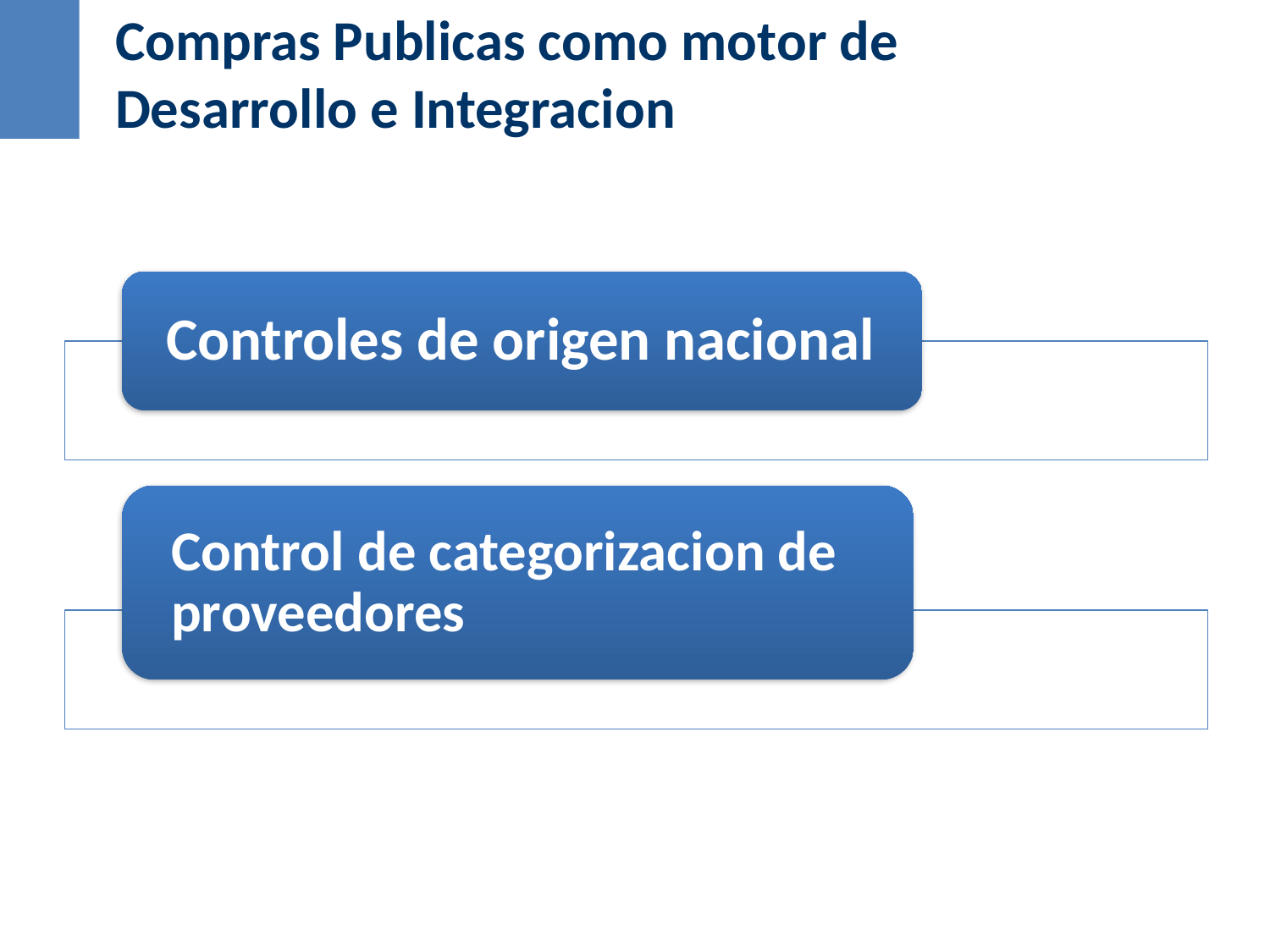

Compras Publicas como motor de Desarrollo e Integracion
Controles de origen nacional
Control de categorizacion de proveedores